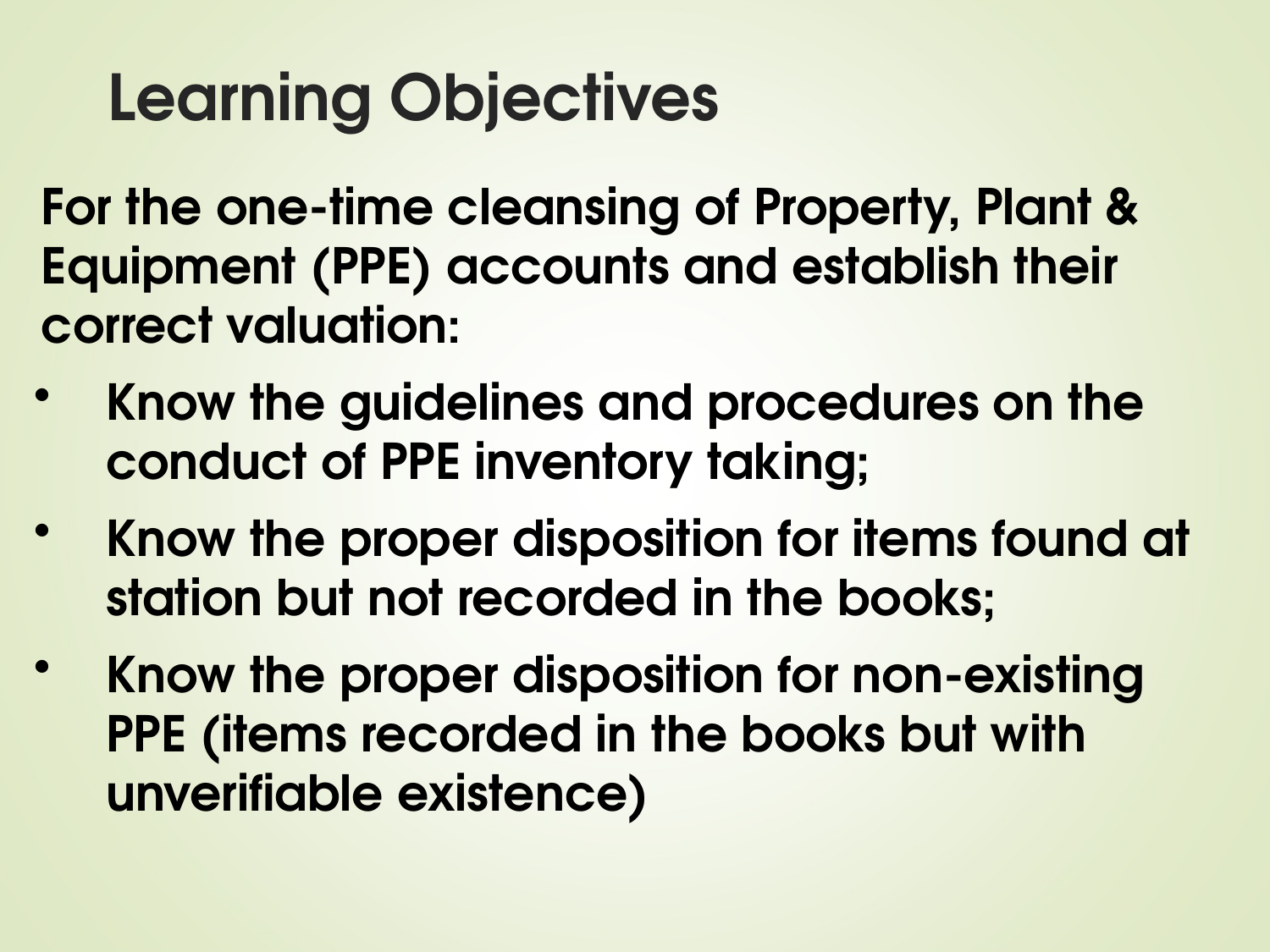

# Learning Objectives
For the one-time cleansing of Property, Plant & Equipment (PPE) accounts and establish their correct valuation:
Know the guidelines and procedures on the conduct of PPE inventory taking;
Know the proper disposition for items found at station but not recorded in the books;
Know the proper disposition for non-existing PPE (items recorded in the books but with unverifiable existence)